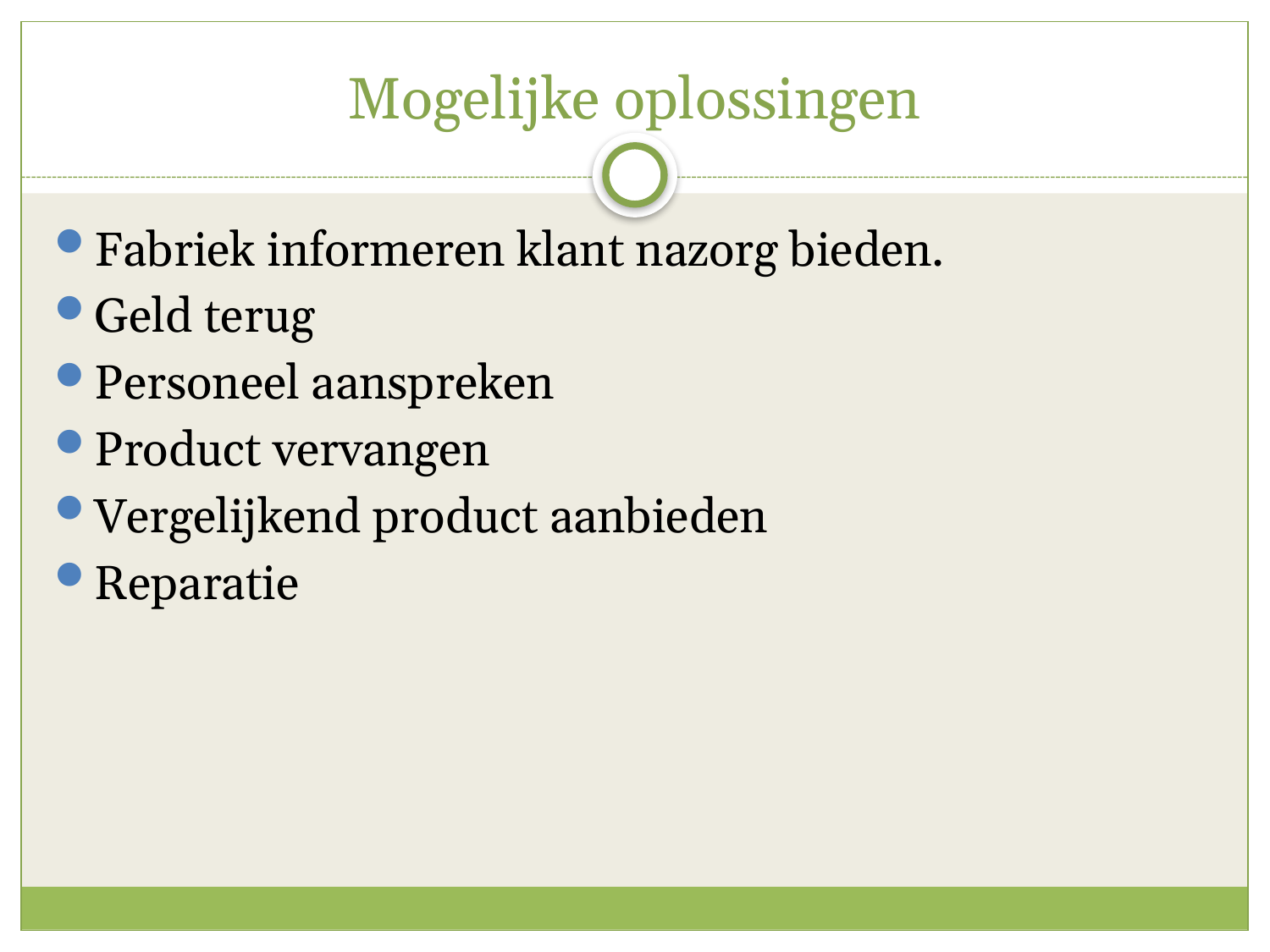

# Mogelijke oplossingen
Fabriek informeren klant nazorg bieden.
Geld terug
Personeel aanspreken
Product vervangen
Vergelijkend product aanbieden
Reparatie